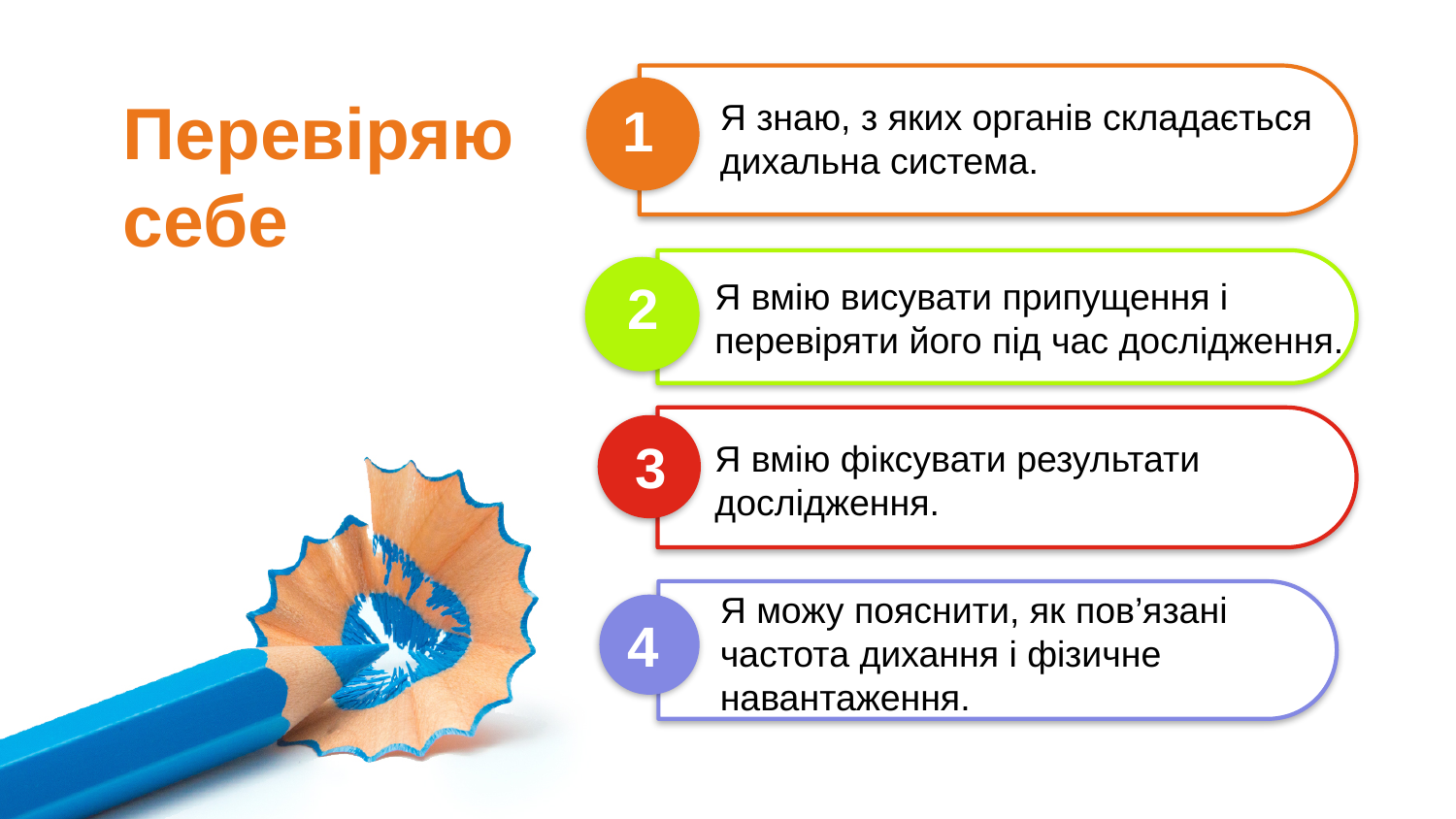

Перевіряю себе

Я знаю, з яких органів складається дихальна система.
1

2
Я вмію висувати припущення і
перевіряти його під час дослідження.

3
Я вмію фіксувати результати
дослідження.
Я можу пояснити, як пов’язані
частота дихання і фізичне
навантаження.

4